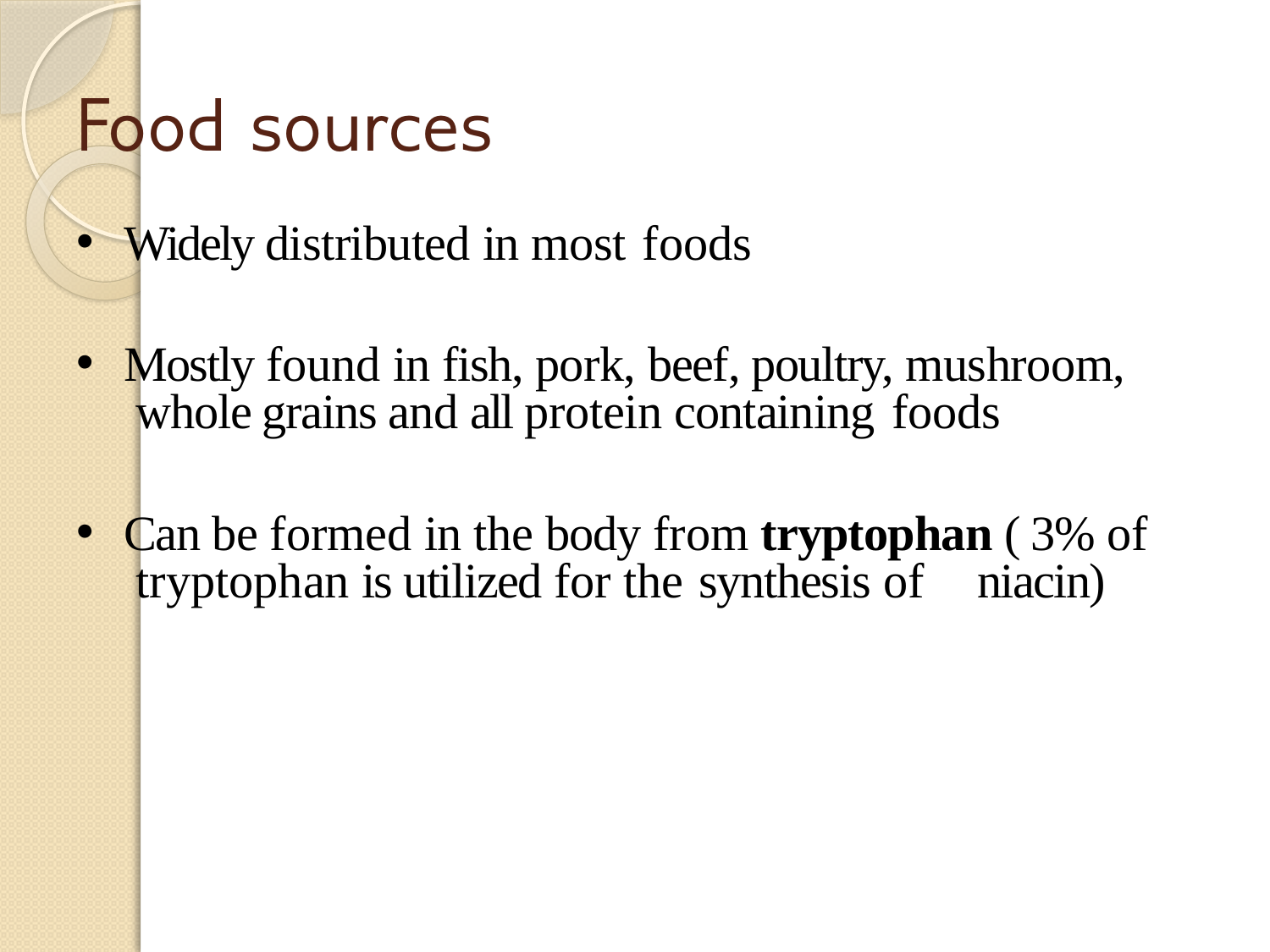

# Food sources
Widely distributed in most foods

Mostly found in fish, pork, beef, poultry, mushroom,  whole grains and all protein containing foods

Can be formed in the body from tryptophan ( 3% of  tryptophan is utilized for the synthesis of	niacin)